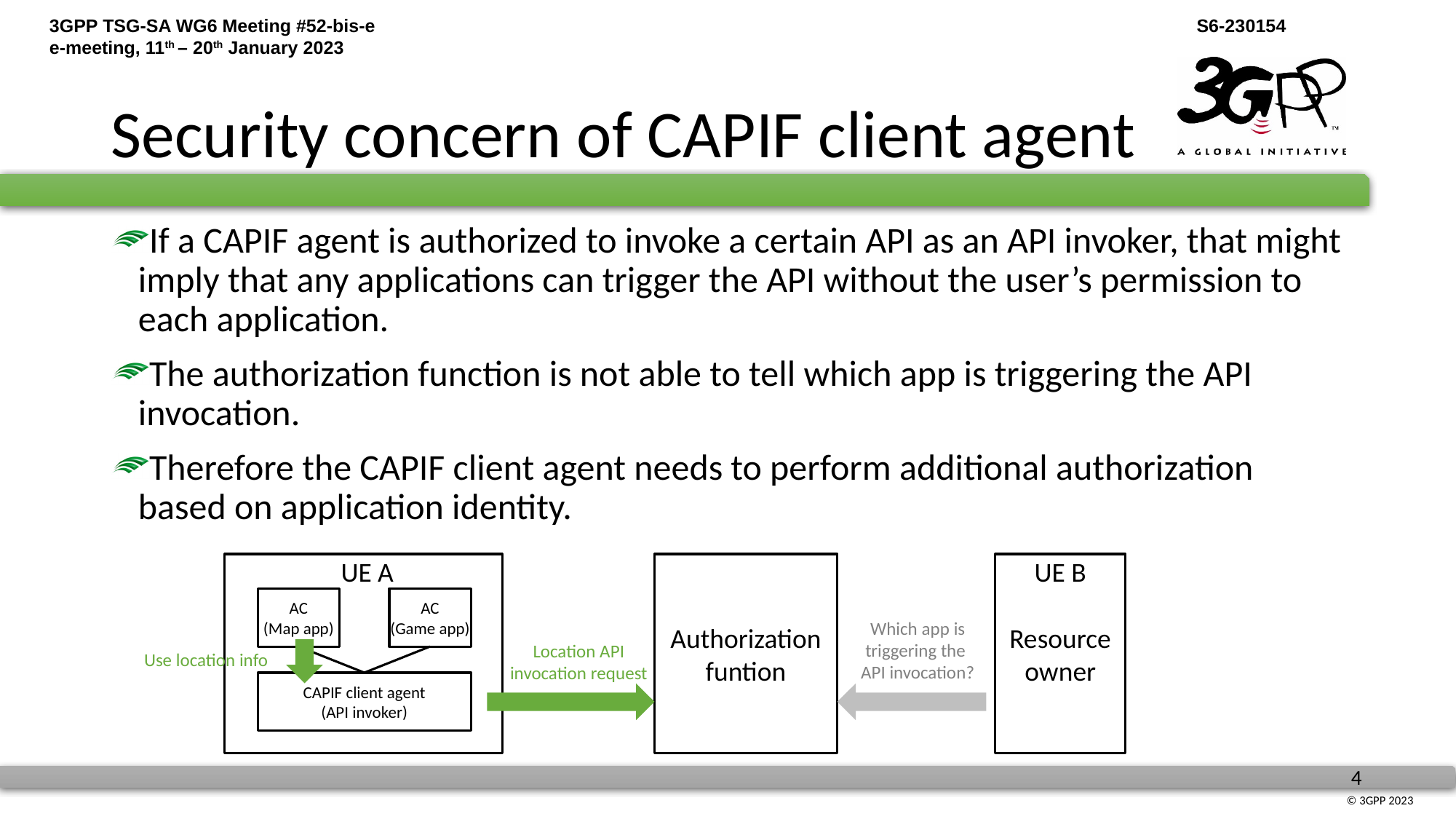

# Security concern of CAPIF client agent
If a CAPIF agent is authorized to invoke a certain API as an API invoker, that might imply that any applications can trigger the API without the user’s permission to each application.
The authorization function is not able to tell which app is triggering the API invocation.
Therefore the CAPIF client agent needs to perform additional authorization based on application identity.
UE A
UE B

Authorization
funtion
Resource
owner
AC
(Map app)
AC
(Game app)
Which app is
triggering the
API invocation?
Location API
invocation request

Use location info
CAPIF client agent
(API invoker)